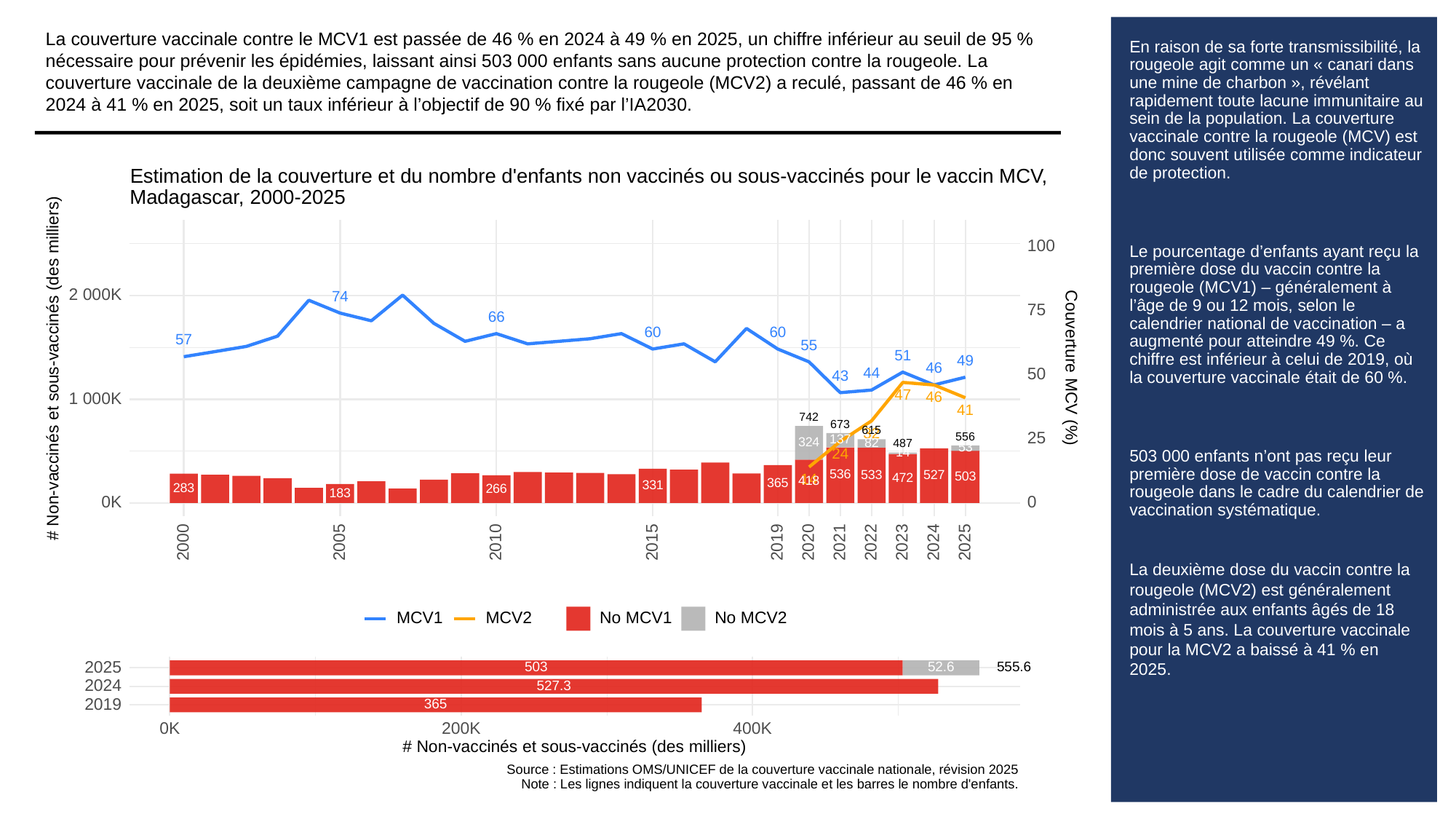

La couverture vaccinale contre le MCV1 est passée de 46 % en 2024 à 49 % en 2025, un chiffre inférieur au seuil de 95 % nécessaire pour prévenir les épidémies, laissant ainsi 503 000 enfants sans aucune protection contre la rougeole. La couverture vaccinale de la deuxième campagne de vaccination contre la rougeole (MCV2) a reculé, passant de 46 % en 2024 à 41 % en 2025, soit un taux inférieur à l’objectif de 90 % fixé par l’IA2030.
# En raison de sa forte transmissibilité, la rougeole agit comme un « canari dans une mine de charbon », révélant rapidement toute lacune immunitaire au sein de la population. La couverture vaccinale contre la rougeole (MCV) est donc souvent utilisée comme indicateur de protection.

Le pourcentage d’enfants ayant reçu la première dose du vaccin contre la rougeole (MCV1) – généralement à l’âge de 9 ou 12 mois, selon le calendrier national de vaccination – a augmenté pour atteindre 49 %. Ce chiffre est inférieur à celui de 2019, où la couverture vaccinale était de 60 %.

503 000 enfants n’ont pas reçu leur première dose de vaccin contre la rougeole dans le cadre du calendrier de vaccination systématique.

La deuxième dose du vaccin contre la rougeole (MCV2) est généralement administrée aux enfants âgés de 18 mois à 5 ans. La couverture vaccinale pour la MCV2 a baissé à 41 % en 2025.

Estimation de la couverture et du nombre d'enfants non vaccinés ou sous-vaccinés pour le vaccin MCV,
Madagascar, 2000-2025

100

2 000K
74

75
66
60
60
57
55

51
49
# Non-vaccinés et sous-vaccinés (des milliers)
Couverture MCV (%)
46
44
50
43

47
46
1 000K

41
742
673

615
32
25
556

137
324
82

487
53

14
24

536
533
527
503

472

14

418

365

331

283

266

183
0K
0

2023
2000
2005
2010
2015
2019
2020
2021
2022
2024
2025

MCV1
MCV2
No MCV1
No MCV2

2025
503
52.6
555.6

2024
527.3

2019
365

0K
200K
400K
# Non-vaccinés et sous-vaccinés (des milliers)
Source : Estimations OMS/UNICEF de la couverture vaccinale nationale, révision 2025
Note : Les lignes indiquent la couverture vaccinale et les barres le nombre d'enfants.